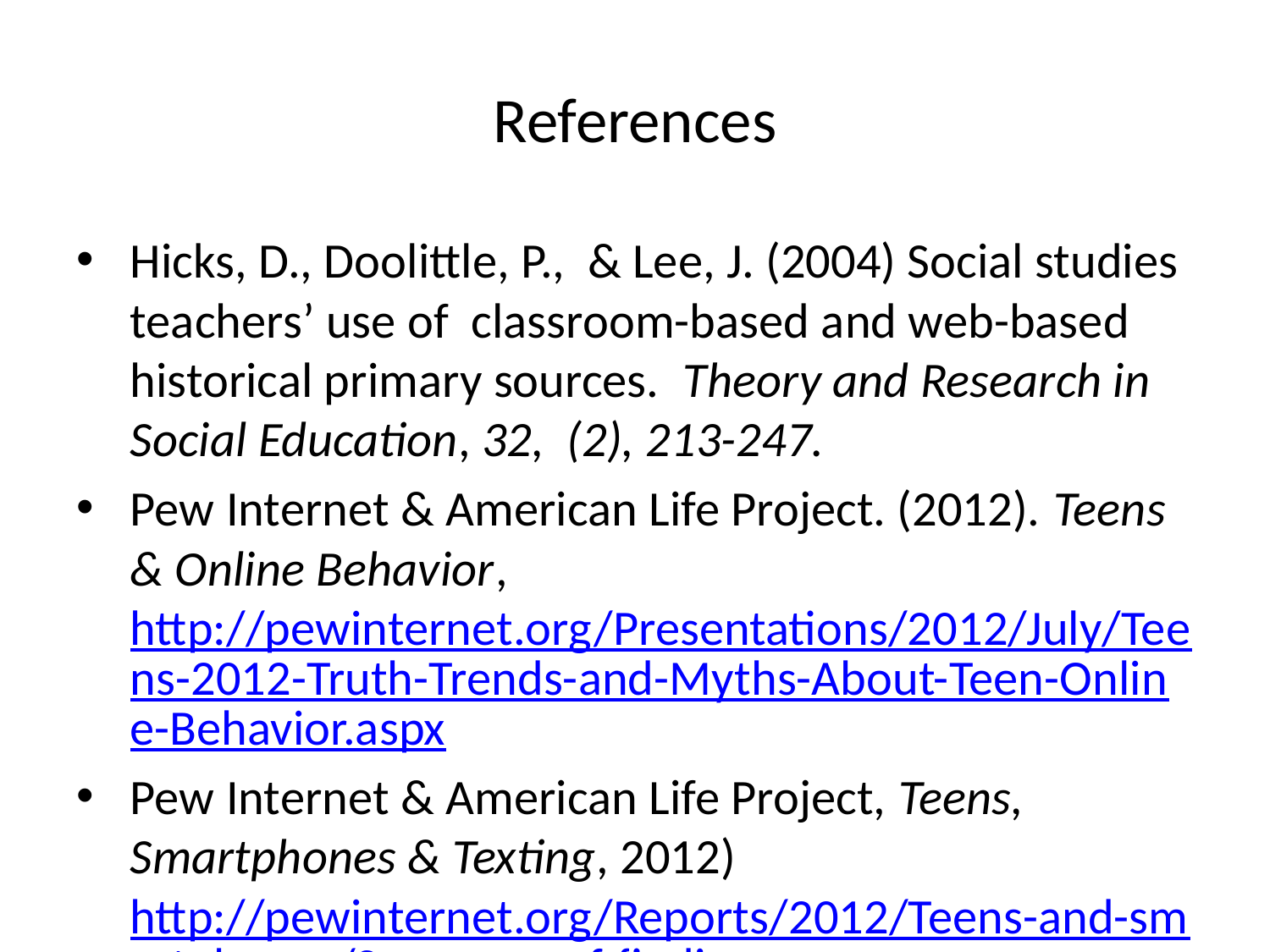

# References
Hicks, D., Doolittle, P.,  & Lee, J. (2004) Social studies teachers’ use of  classroom-based and web-based historical primary sources.  Theory and Research in Social Education, 32,  (2), 213-247.
Pew Internet & American Life Project. (2012). Teens & Online Behavior, http://pewinternet.org/Presentations/2012/July/Teens-2012-Truth-Trends-and-Myths-About-Teen-Online-Behavior.aspx
Pew Internet & American Life Project, Teens, Smartphones & Texting, 2012) http://pewinternet.org/Reports/2012/Teens-and-smartphones/Summary-of-findings.aspx